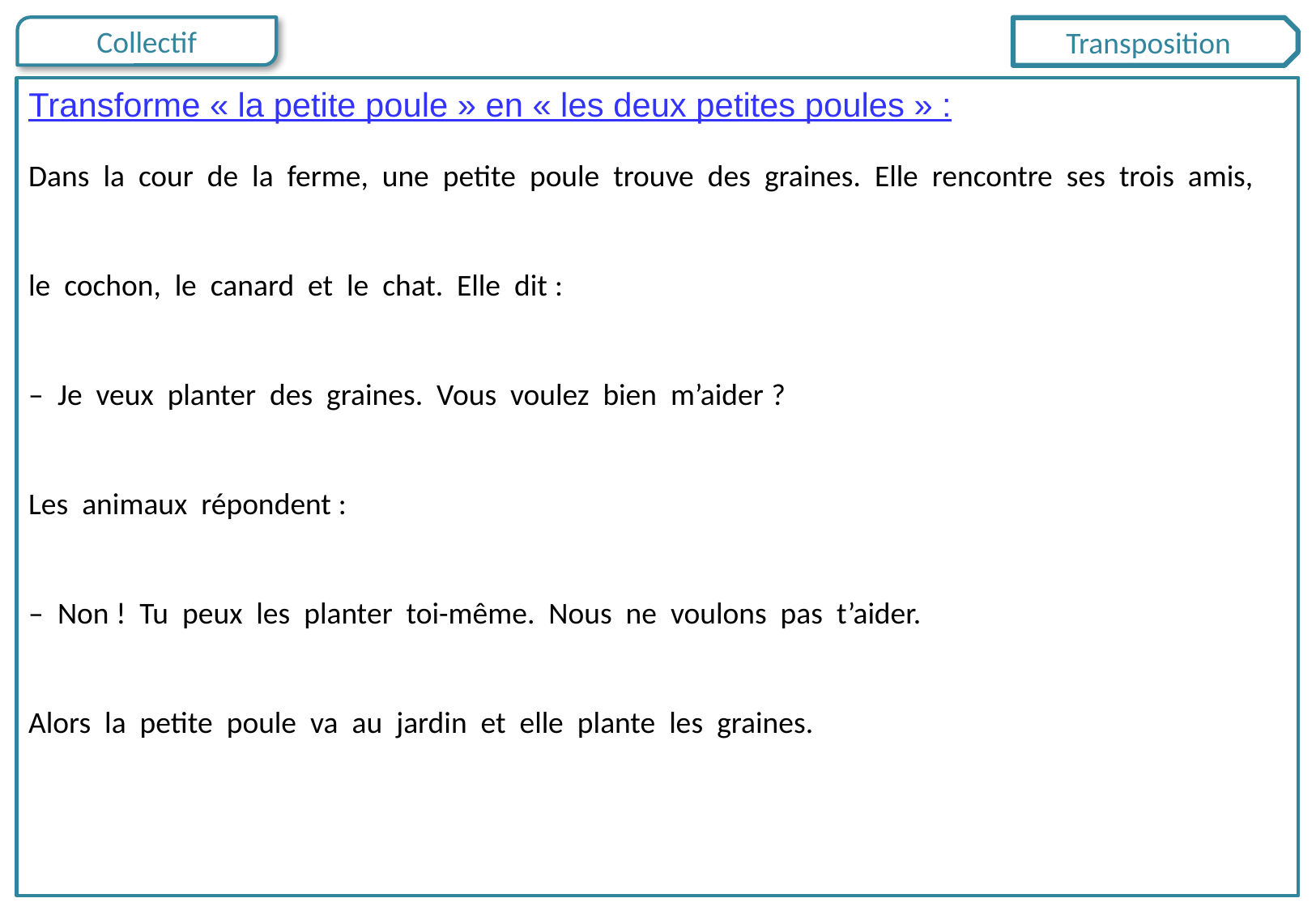

Transposition
Transforme « la petite poule » en « les deux petites poules » :
Dans  la  cour  de  la  ferme,  une  petite  poule  trouve  des  graines.  Elle  rencontre  ses  trois  amis,  le  cochon,  le  canard  et  le  chat.  Elle  dit :
–  Je  veux  planter  des  graines.  Vous  voulez  bien  m’aider ?
Les  animaux  répondent :
–  Non !  Tu  peux  les  planter  toi-même.  Nous  ne  voulons  pas  t’aider.
Alors  la  petite  poule  va  au  jardin  et  elle  plante  les  graines.